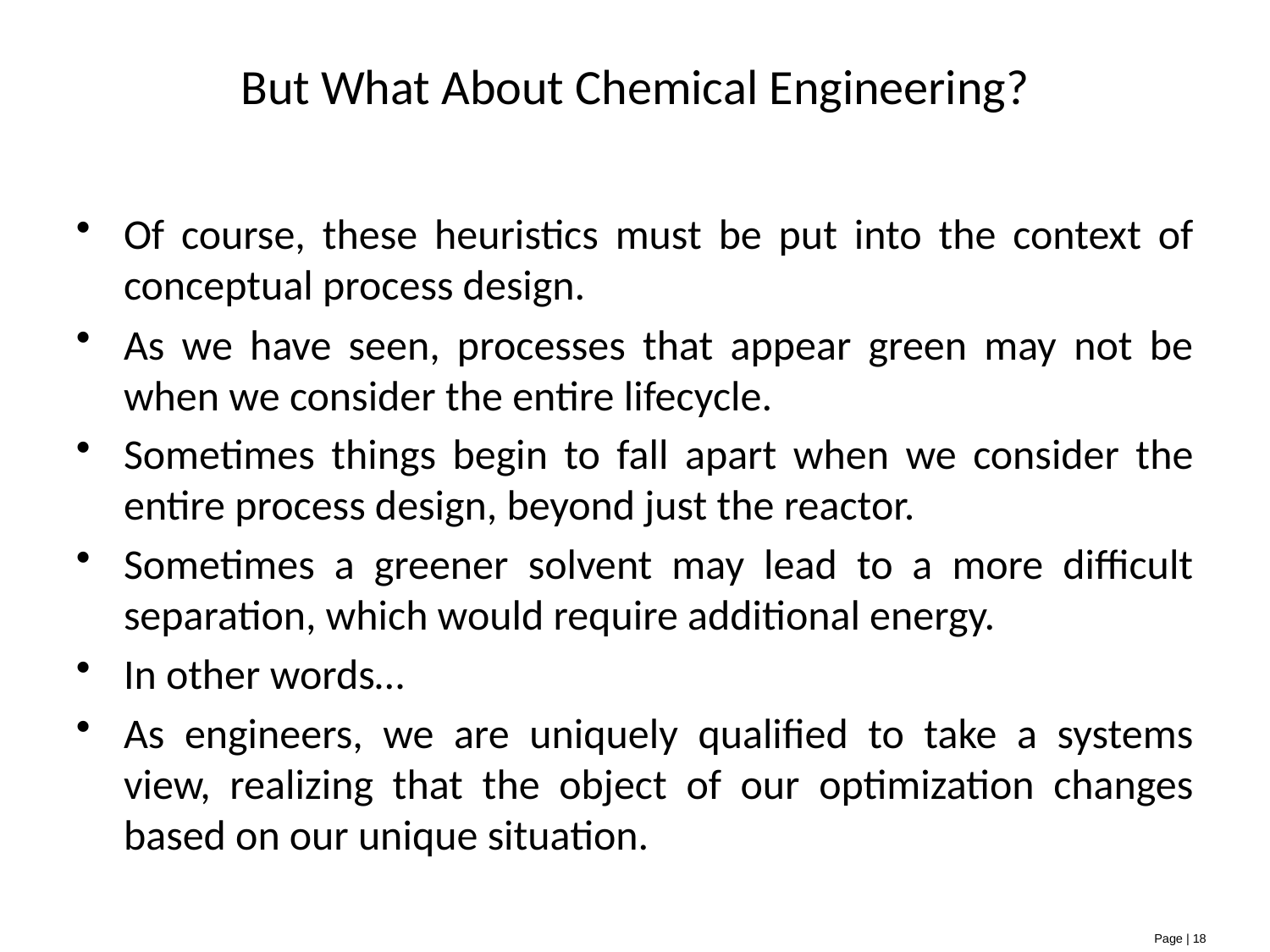

# But What About Chemical Engineering?
Of course, these heuristics must be put into the context of conceptual process design.
As we have seen, processes that appear green may not be when we consider the entire lifecycle.
Sometimes things begin to fall apart when we consider the entire process design, beyond just the reactor.
Sometimes a greener solvent may lead to a more difficult separation, which would require additional energy.
In other words…
As engineers, we are uniquely qualified to take a systems view, realizing that the object of our optimization changes based on our unique situation.